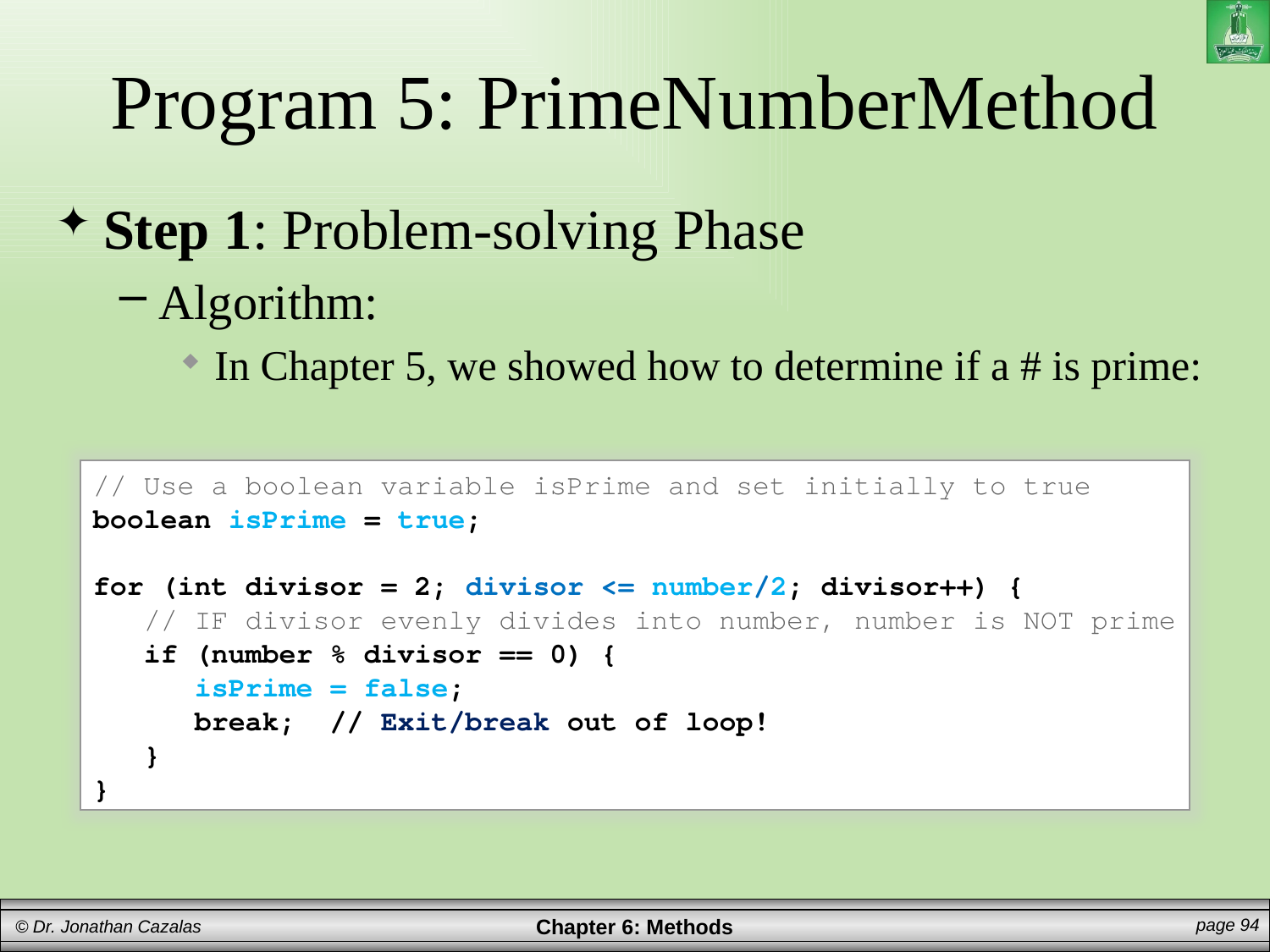

# Program 5: PrimeNumberMethod
Step 1: Problem-solving Phase
Algorithm:
In Chapter 5, we showed how to determine if a # is prime:
// Use a boolean variable isPrime and set initially to true
boolean isPrime = true;

for (int divisor = 2; divisor <= number/2; divisor++) {
   // IF divisor evenly divides into number, number is NOT prime
   if (number % divisor == 0) {
      isPrime = false;
      break;  // Exit/break out of loop!
   }
}